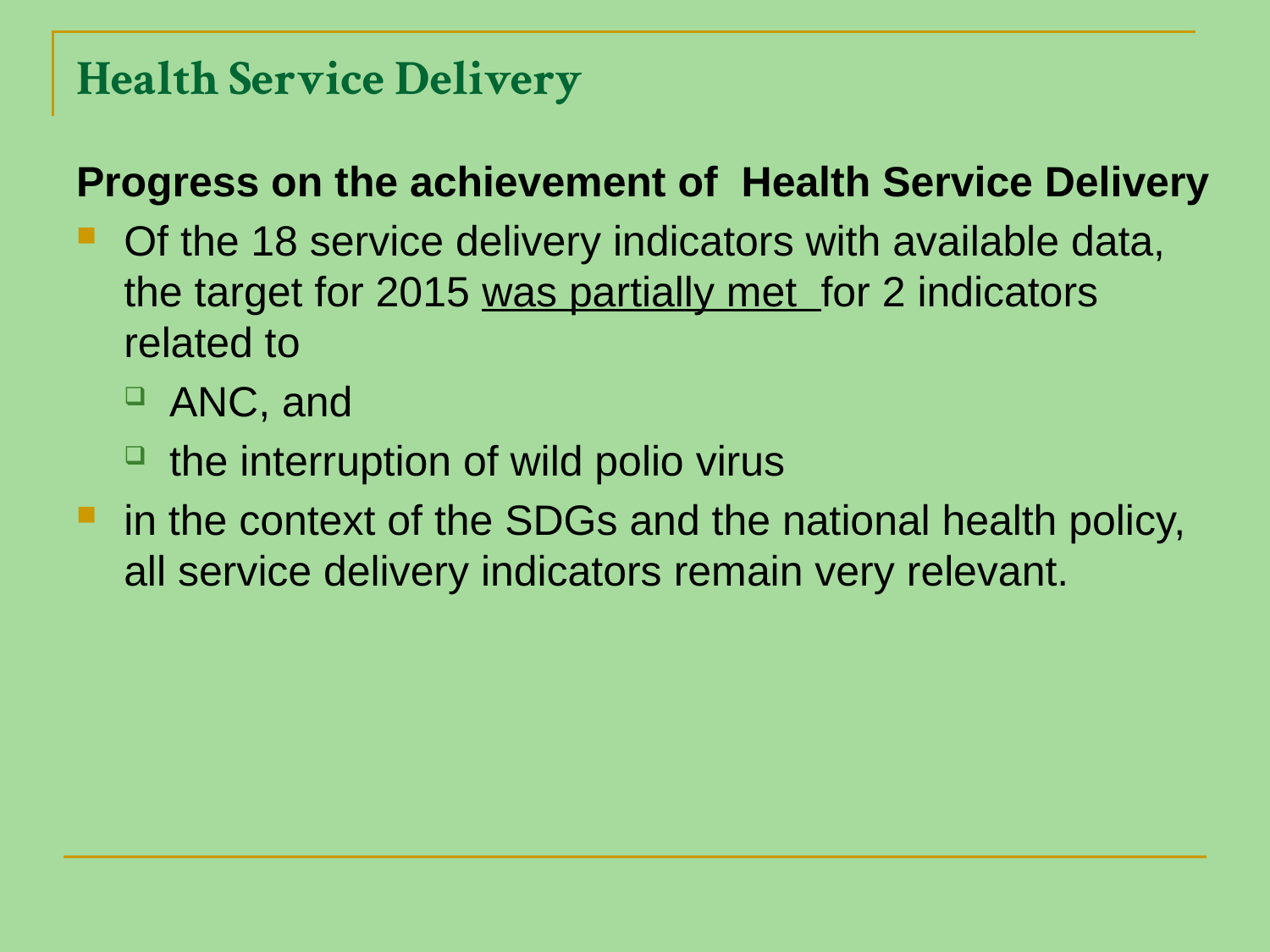

# Health Service Delivery
Progress on the achievement of  Health Service Delivery
Of the 18 service delivery indicators with available data, the target for 2015 was partially met  for 2 indicators related to
ANC, and
the interruption of wild polio virus
in the context of the SDGs and the national health policy, all service delivery indicators remain very relevant.